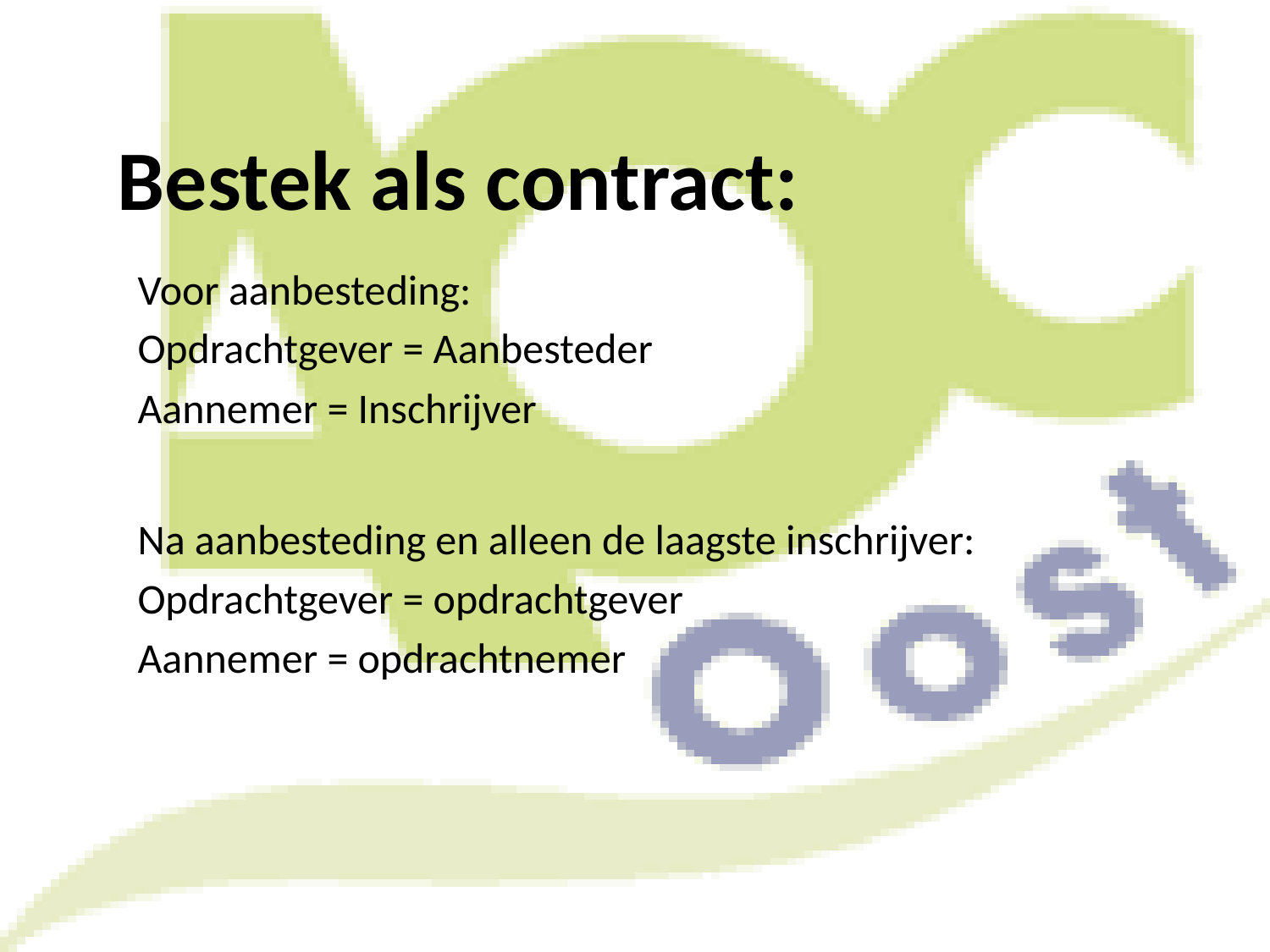

# Bestek als contract:
Voor aanbesteding:
Opdrachtgever = Aanbesteder
Aannemer = Inschrijver
Na aanbesteding en alleen de laagste inschrijver:
Opdrachtgever = opdrachtgever
Aannemer = opdrachtnemer